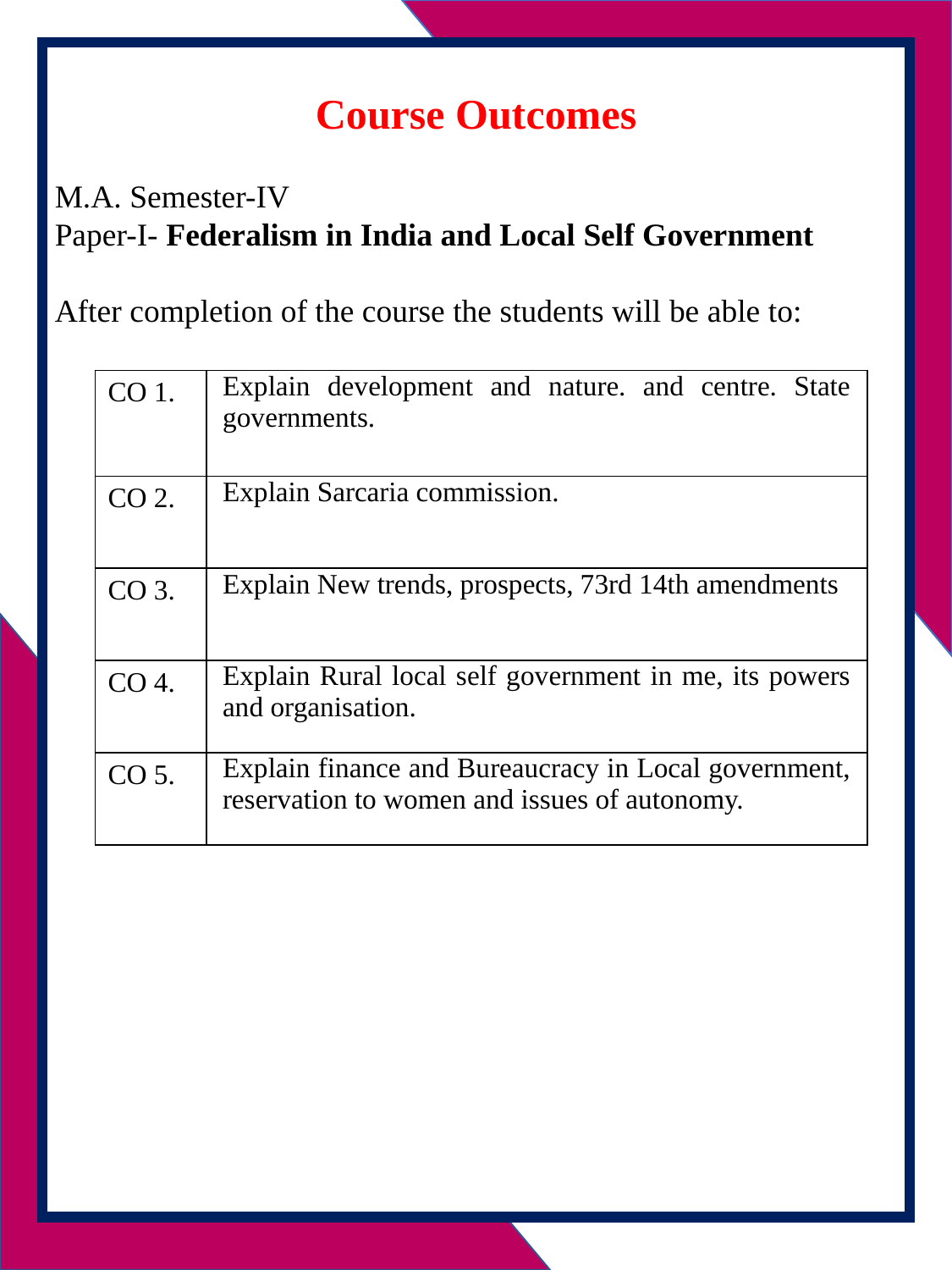

Course Outcomes

M.A. Semester-IV
Paper-I- Federalism in India and Local Self Government

After completion of the course the students will be able to:

| CO 1. | Explain development and nature. and centre. State governments. |
| --- | --- |
| CO 2. | Explain Sarcaria commission. |
| CO 3. | Explain New trends, prospects, 73rd 14th amendments |
| CO 4. | Explain Rural local self government in me, its powers and organisation. |
| CO 5. | Explain finance and Bureaucracy in Local government, reservation to women and issues of autonomy. |